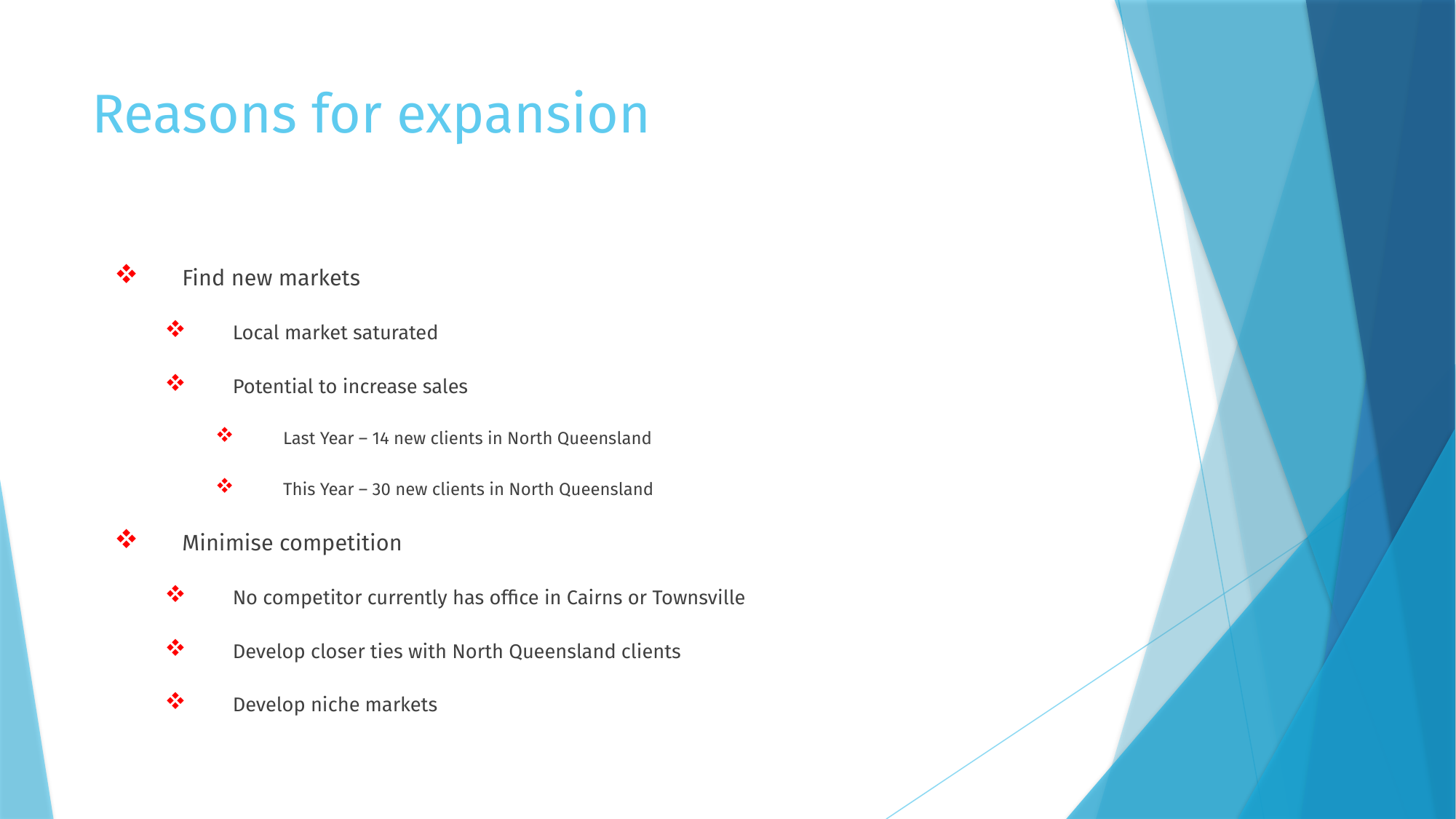

# Reasons for expansion
Find new markets
Local market saturated
Potential to increase sales
Last Year – 14 new clients in North Queensland
This Year – 30 new clients in North Queensland
Minimise competition
No competitor currently has office in Cairns or Townsville
Develop closer ties with North Queensland clients
Develop niche markets